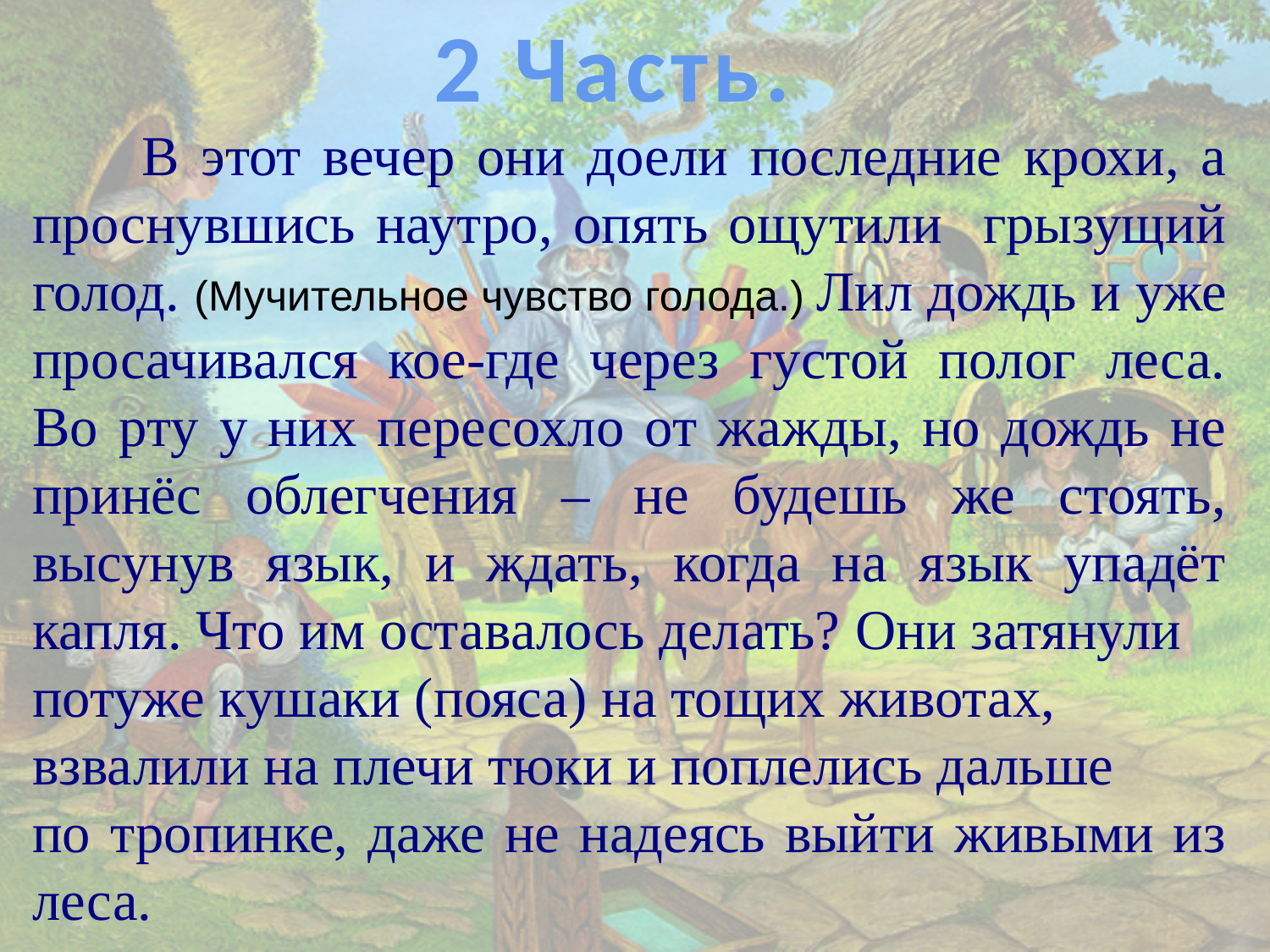

2 Часть.
     В этот вечер они доели последние крохи, а проснувшись наутро, опять ощутили  грызущий голод. (Мучительное чувство голода.) Лил дождь и уже просачивался кое-где через густой полог леса. Во рту у них пересохло от жажды, но дождь не принёс облегчения – не будешь же стоять, высунув язык, и ждать, когда на язык упадёт капля. Что им оставалось делать? Они затянули
потуже кушаки (пояса) на тощих животах,
взвалили на плечи тюки и поплелись дальше
по тропинке, даже не надеясь выйти живыми из леса.